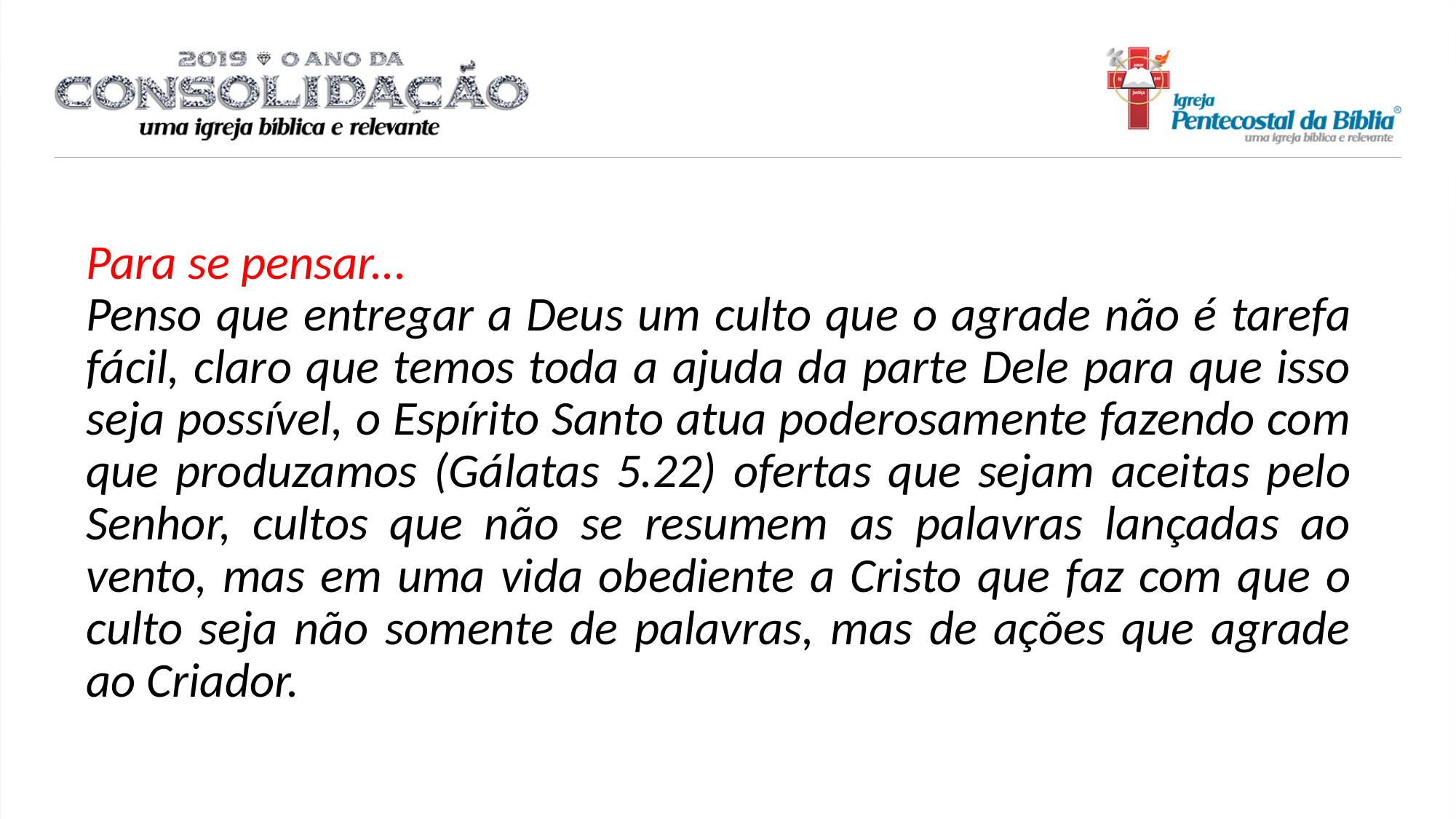

Para se pensar...
Penso que entregar a Deus um culto que o agrade não é tarefa fácil, claro que temos toda a ajuda da parte Dele para que isso seja possível, o Espírito Santo atua poderosamente fazendo com que produzamos (Gálatas 5.22) ofertas que sejam aceitas pelo Senhor, cultos que não se resumem as palavras lançadas ao vento, mas em uma vida obediente a Cristo que faz com que o culto seja não somente de palavras, mas de ações que agrade ao Criador.